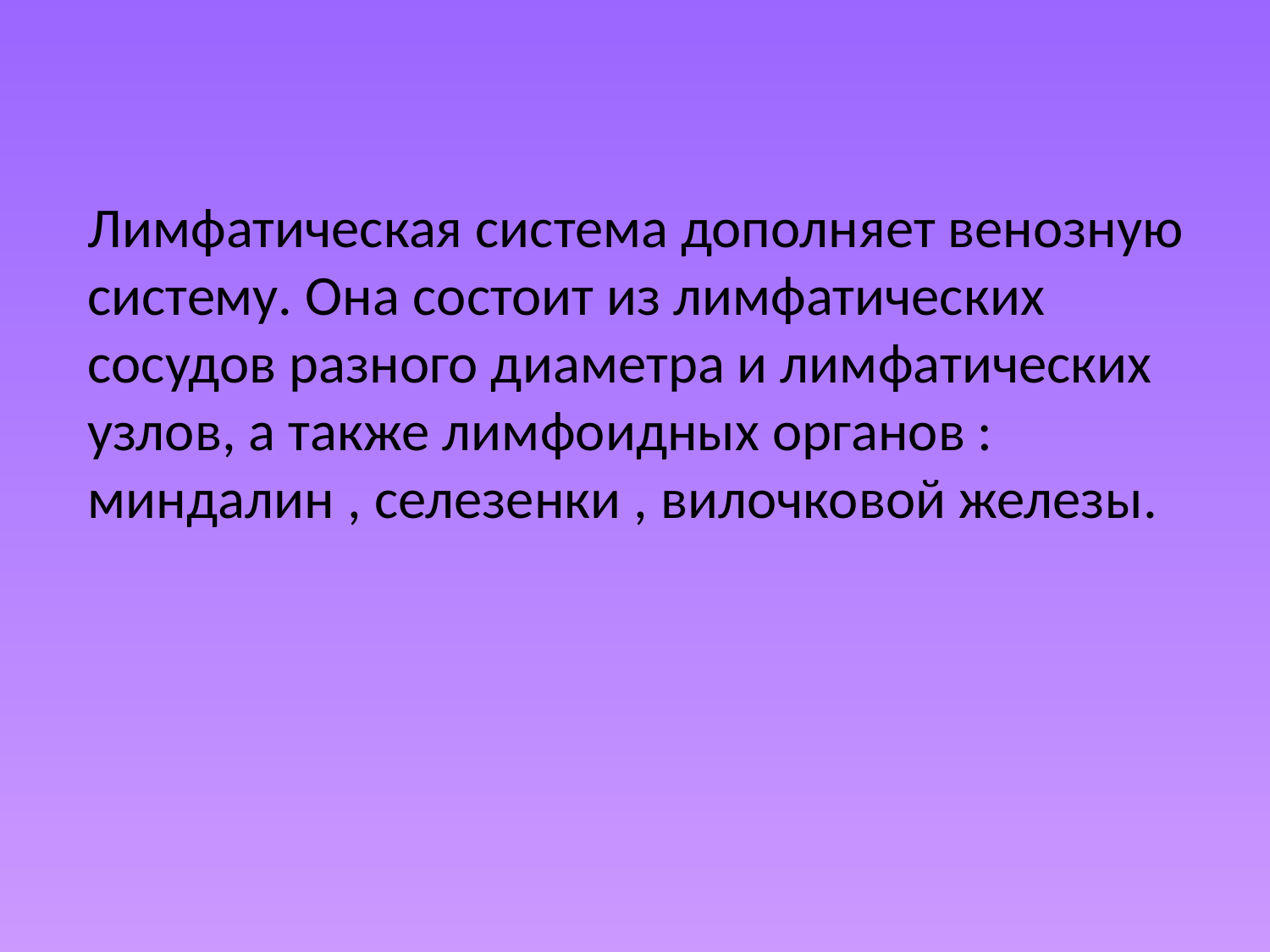

Лимфатическая система дополняет венозную систему. Она состоит из лимфатических сосудов разного диаметра и лимфатических узлов, а также лимфоидных органов : миндалин , селезенки , вилочковой железы.
#